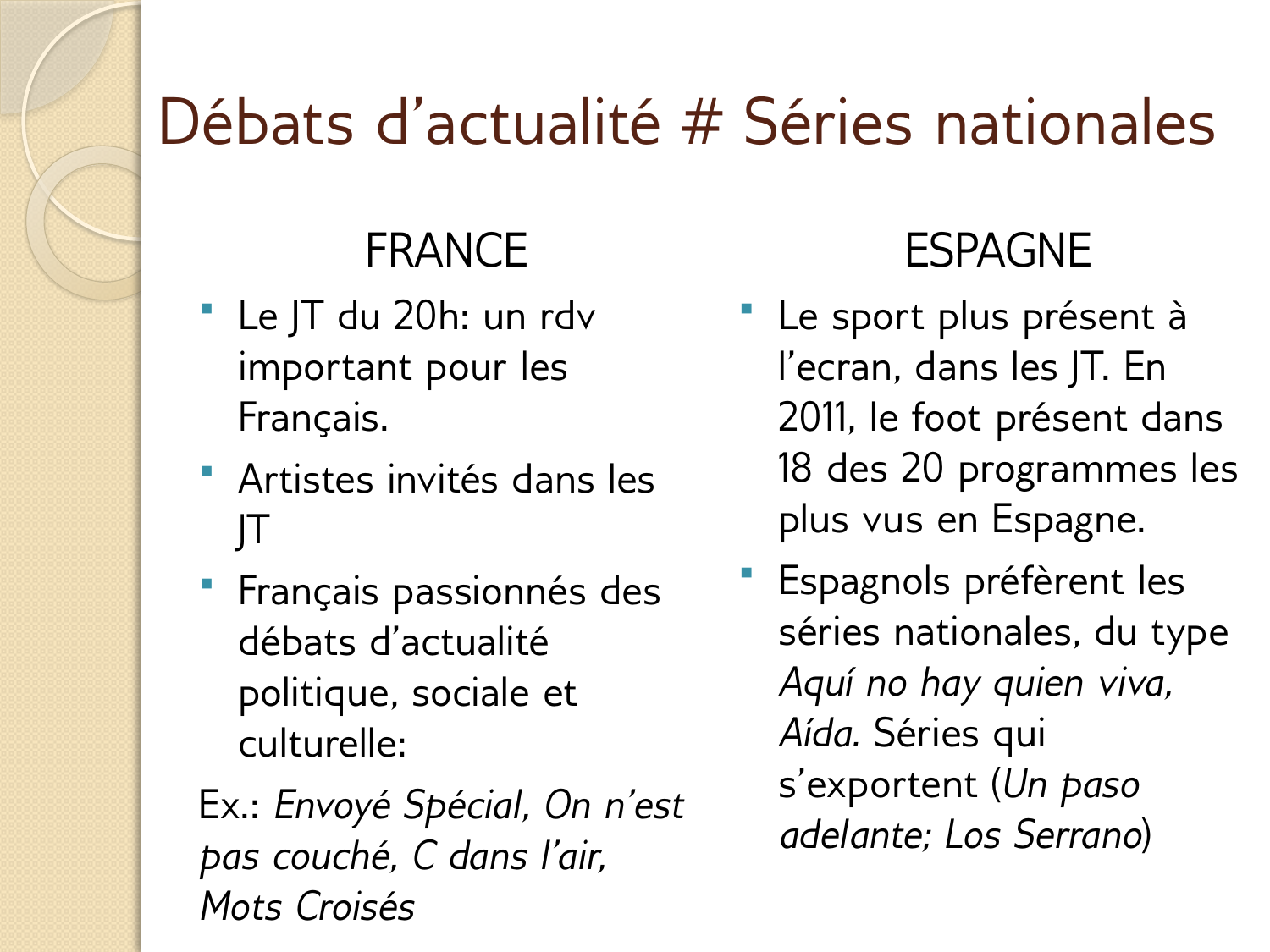

# Débats d’actualité # Séries nationales
FRANCE
Le JT du 20h: un rdv important pour les Français.
Artistes invités dans les JT
Français passionnés des débats d’actualité politique, sociale et culturelle:
Ex.: Envoyé Spécial, On n’est pas couché, C dans l’air, Mots Croisés

ESPAGNE
Le sport plus présent à l’ecran, dans les JT. En 2011, le foot présent dans 18 des 20 programmes les plus vus en Espagne.
Espagnols préfèrent les séries nationales, du type Aquí no hay quien viva, Aída. Séries qui s’exportent (Un paso adelante; Los Serrano)